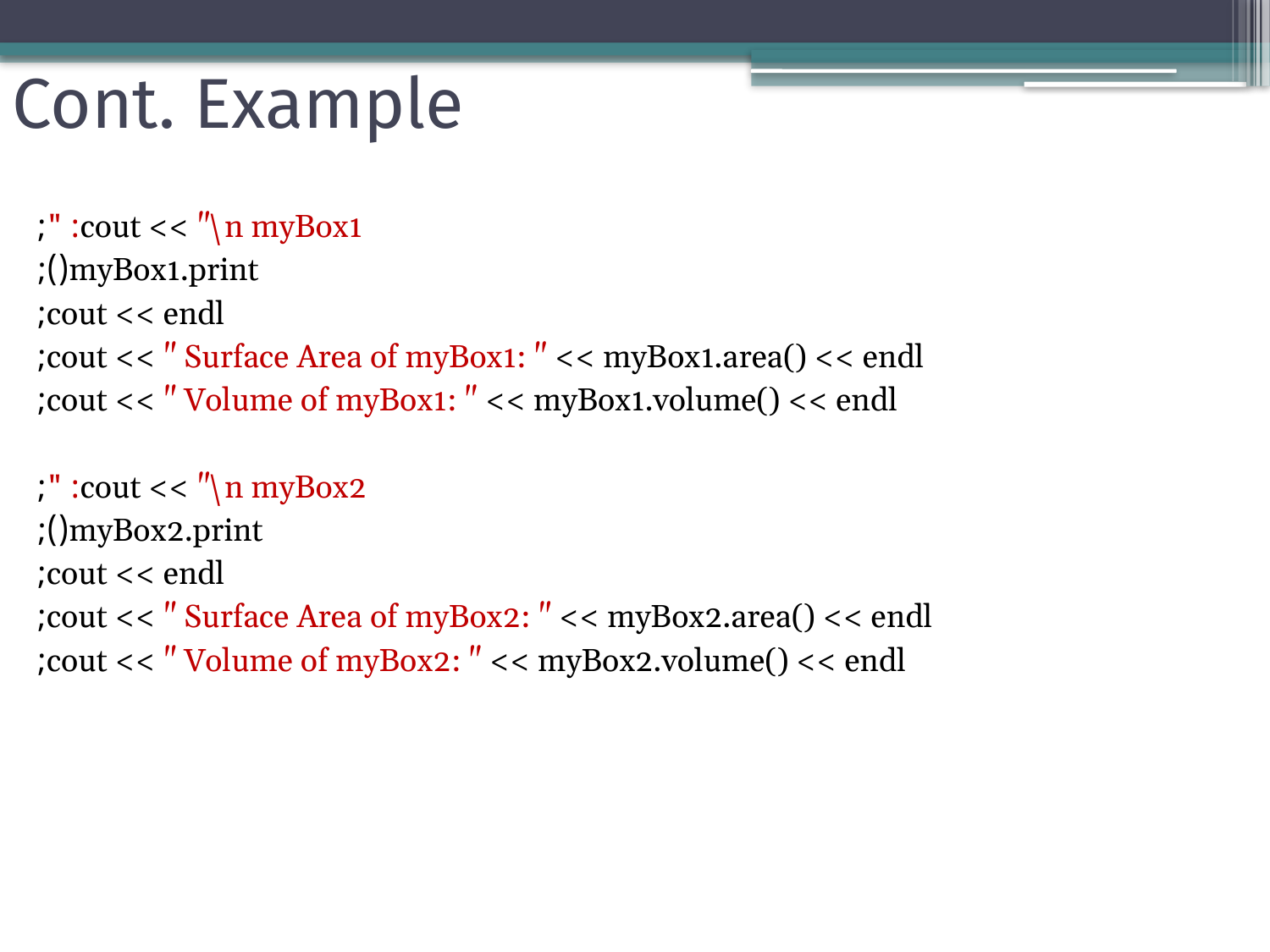

# Cont. Example

	cout << "\n myBox1: ";
	myBox1.print();
	cout << endl;
	cout << " Surface Area of myBox1: " << myBox1.area() << endl;
	cout << " Volume of myBox1: " << myBox1.volume() << endl;

	cout << "\n myBox2: ";
	myBox2.print();
	cout << endl;
	cout << " Surface Area of myBox2: " << myBox2.area() << endl;
	cout << " Volume of myBox2: " << myBox2.volume() << endl;